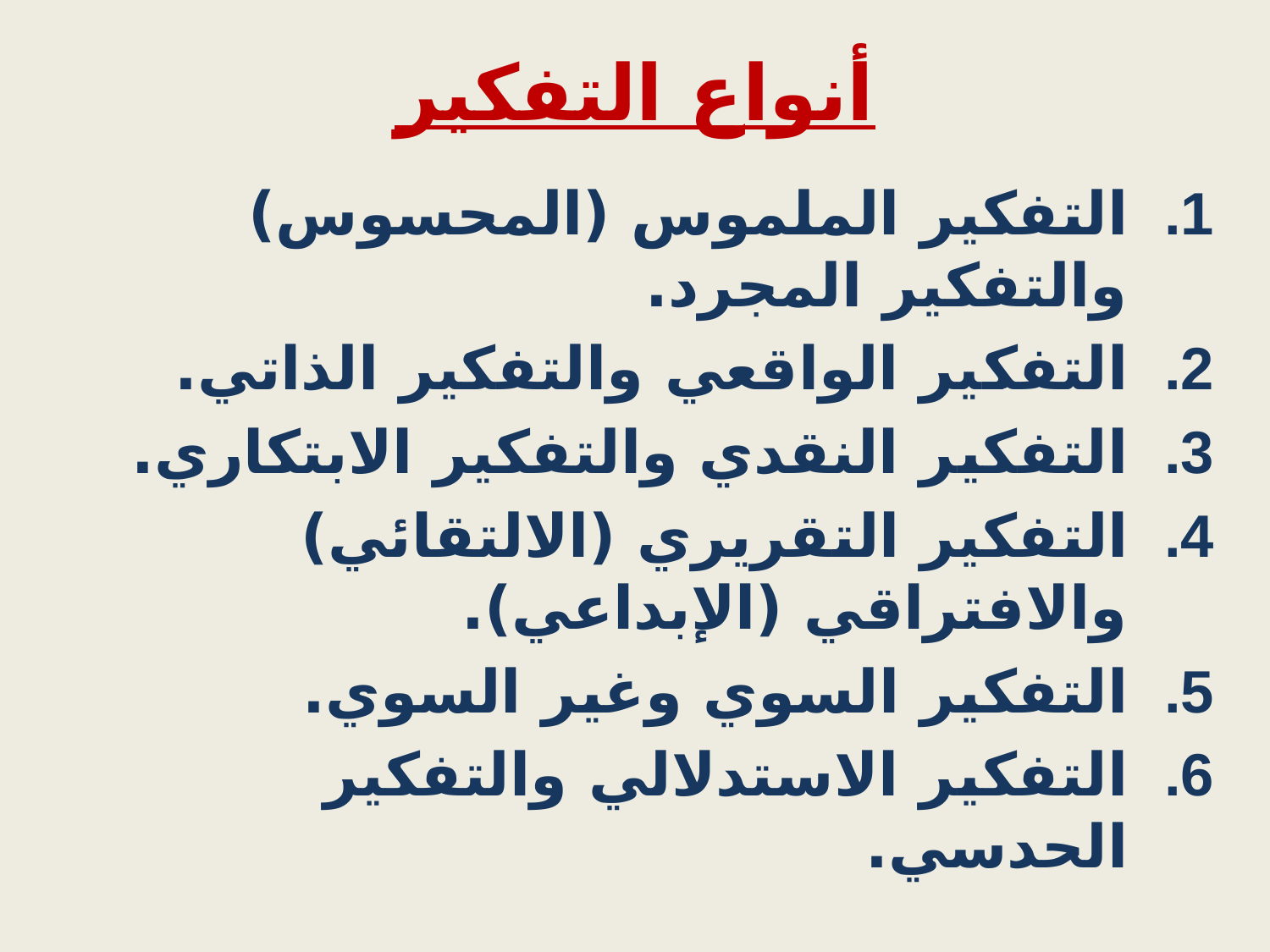

# أنواع التفكير
التفكير الملموس (المحسوس) والتفكير المجرد.
التفكير الواقعي والتفكير الذاتي.
التفكير النقدي والتفكير الابتكاري.
التفكير التقريري (الالتقائي) والافتراقي (الإبداعي).
التفكير السوي وغير السوي.
التفكير الاستدلالي والتفكير الحدسي.